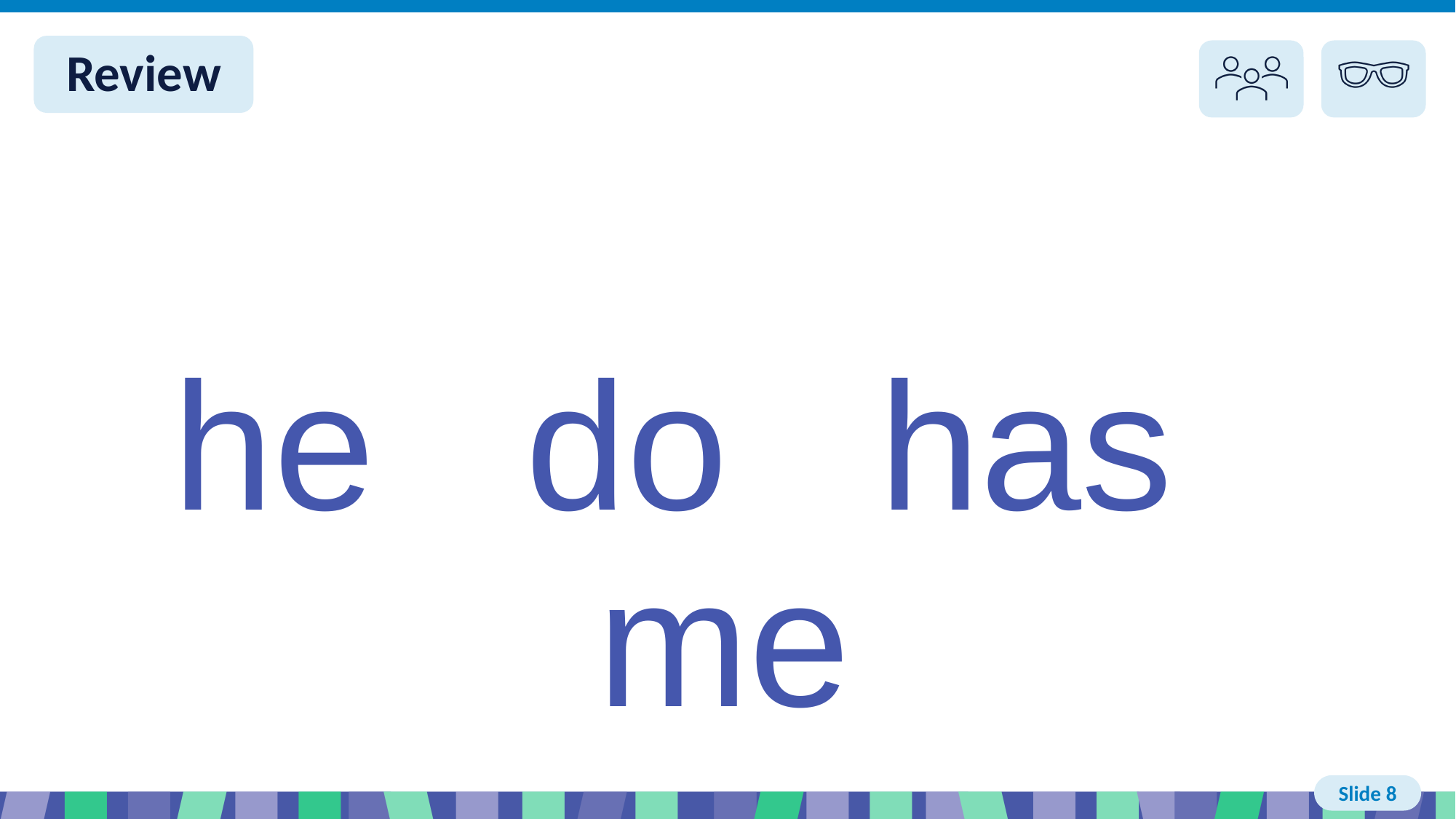

# Slide 8 Review You do
he   do   has   me